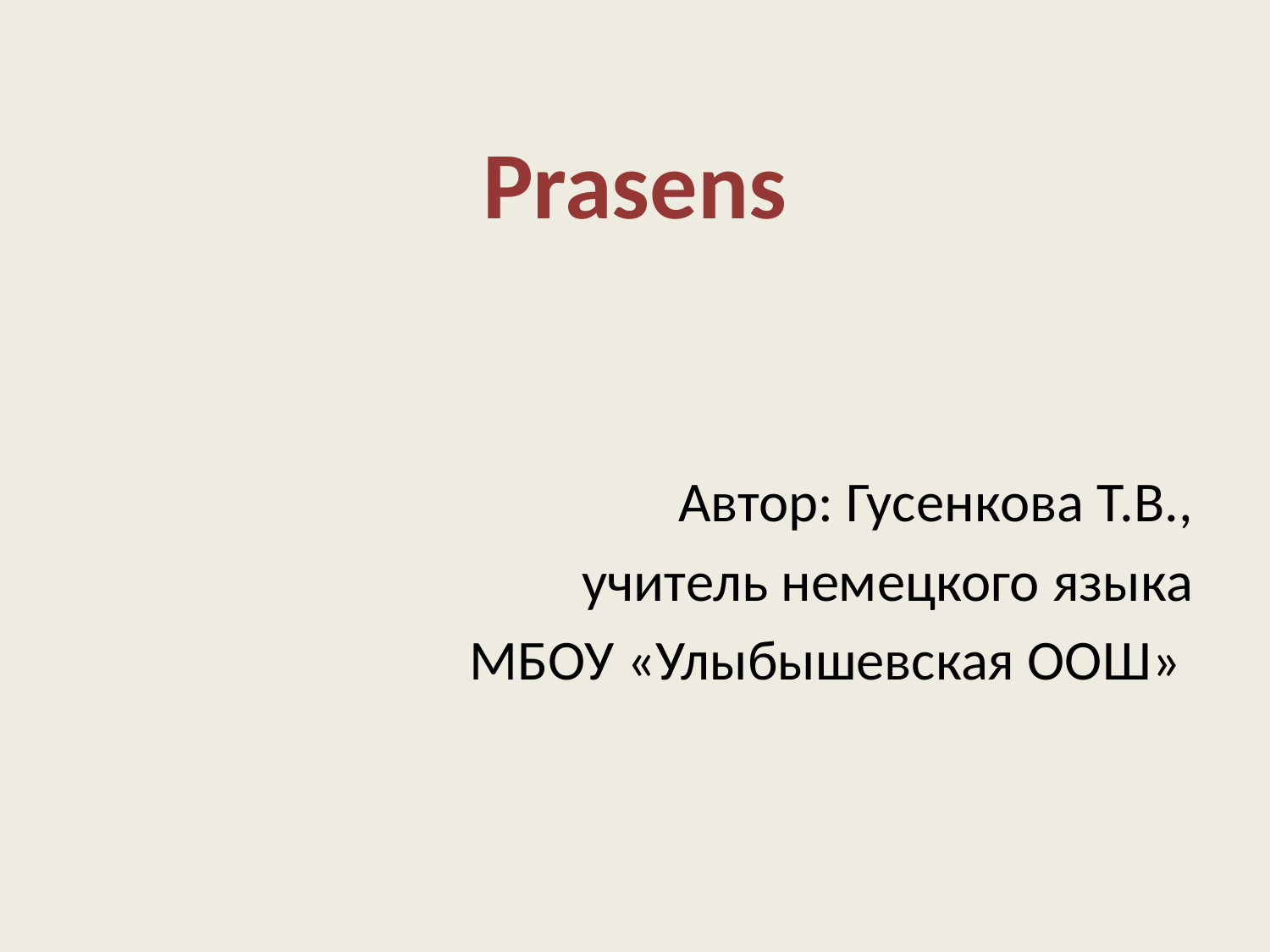

# Prasens

Автор: Гусенкова Т.В.,
учитель немецкого языка
МБОУ «Улыбышевская ООШ»